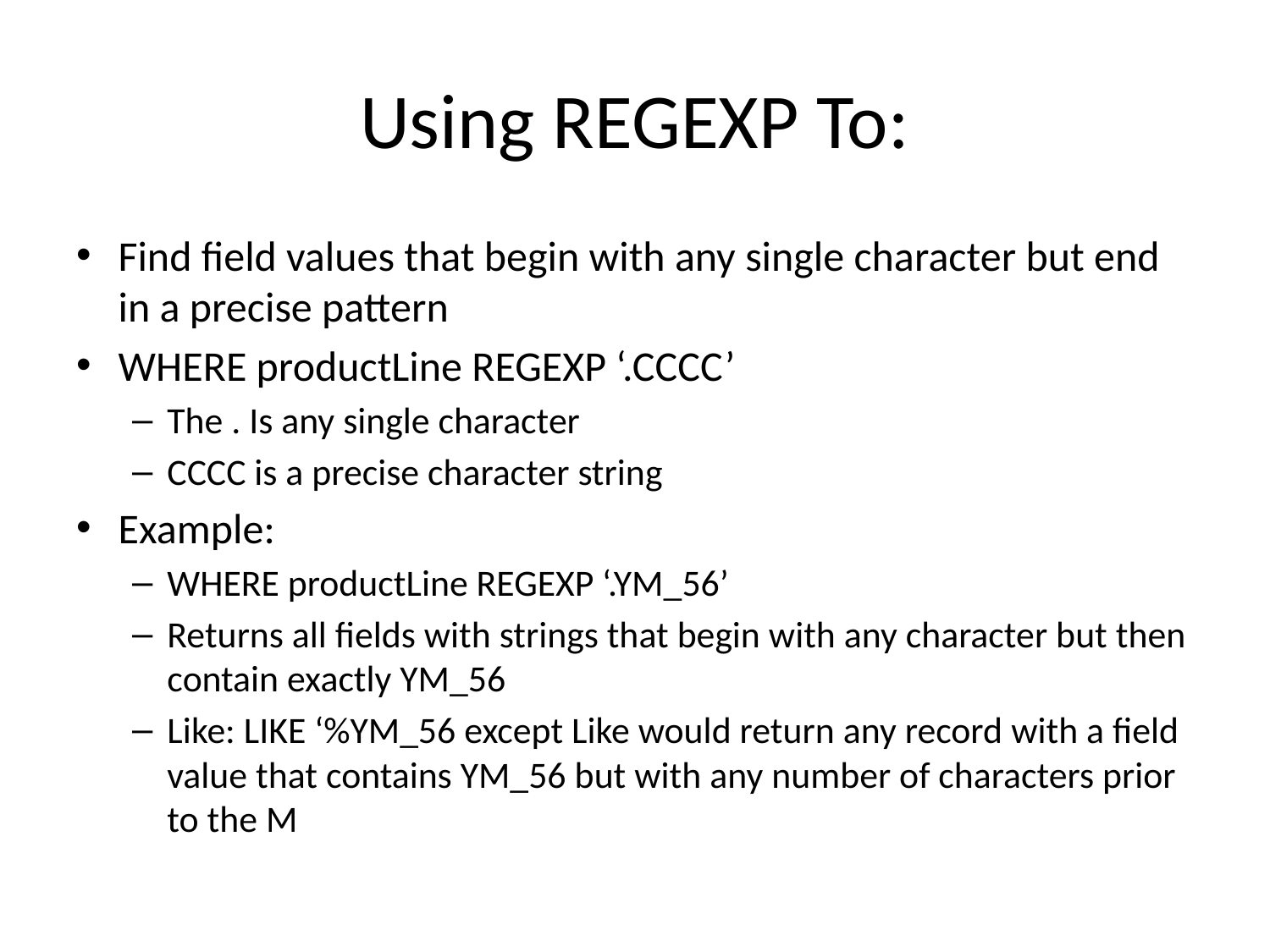

# Using REGEXP To:
Find field values that begin with any single character but end in a precise pattern
WHERE productLine REGEXP ‘.CCCC’
The . Is any single character
CCCC is a precise character string
Example:
WHERE productLine REGEXP ‘.YM_56’
Returns all fields with strings that begin with any character but then contain exactly YM_56
Like: LIKE ‘%YM_56 except Like would return any record with a field value that contains YM_56 but with any number of characters prior to the M